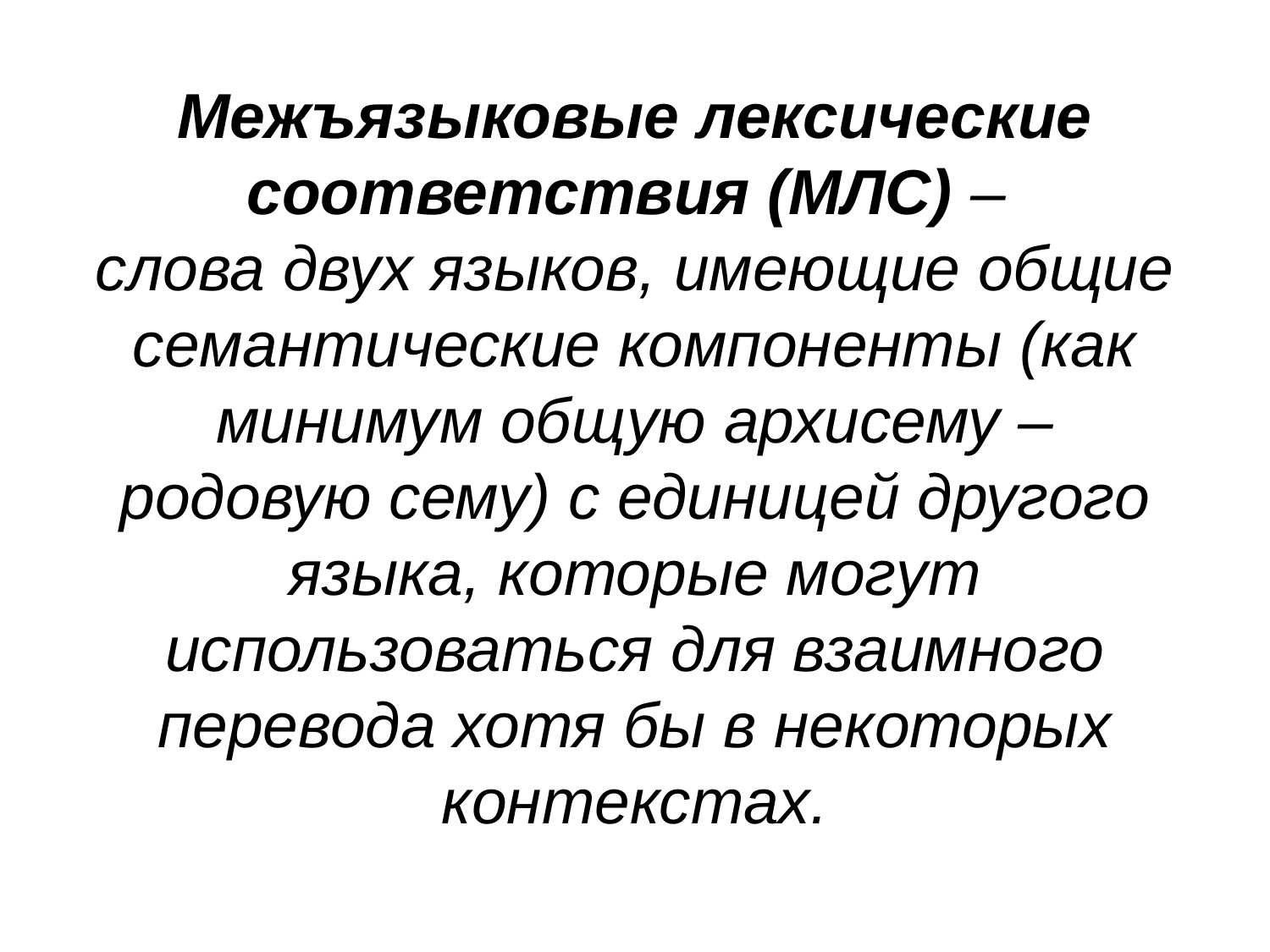

# Межъязыковые лексические соответствия (МЛС) – слова двух языков, имеющие общие семантические компоненты (как минимум общую архисему – родовую сему) с единицей другого языка, которые могут использоваться для взаимного перевода хотя бы в некоторых контекстах.